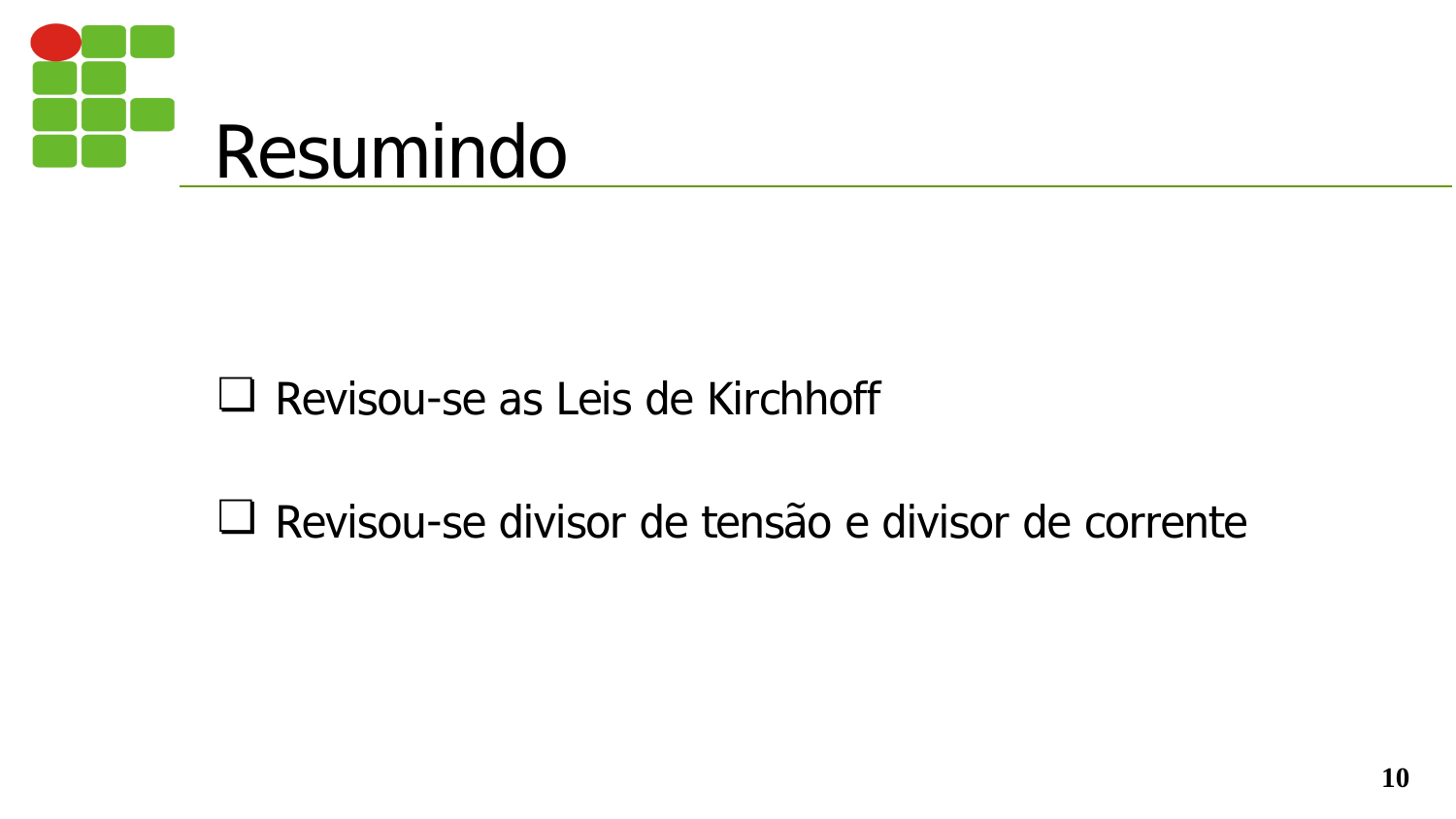

# Resumindo

Revisou-se as Leis de Kirchhoff

Revisou-se divisor de tensão e divisor de corrente

10